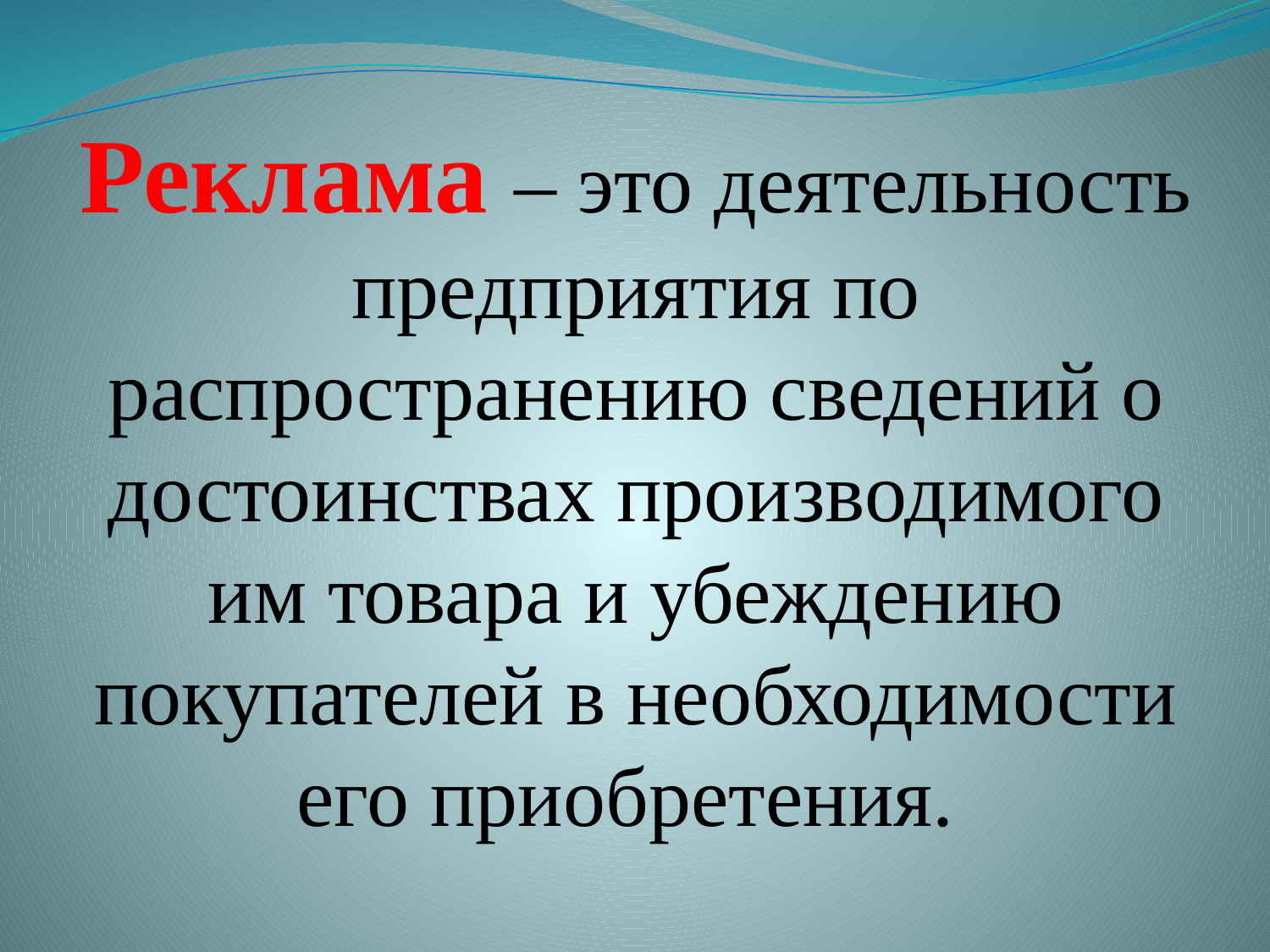

# Реклама – это деятельность предприятия по распространению сведений о достоинствах производимого им товара и убеждению покупателей в необходимости его приобретения.